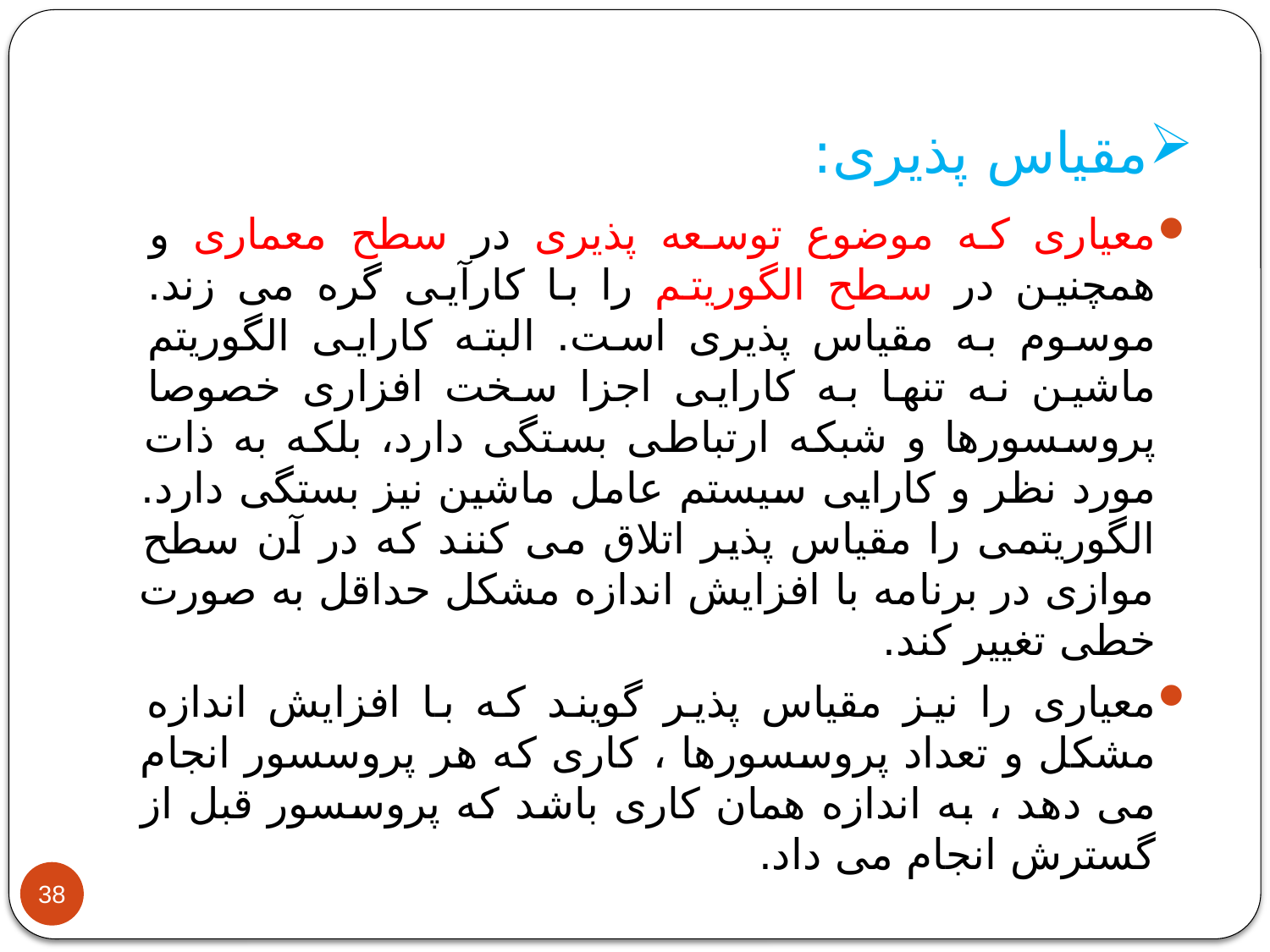

# مقیاس پذیری:
معیاری که موضوع توسعه پذیری در سطح معماری و همچنین در سطح الگوریتم را با کارآیی گره می زند. موسوم به مقیاس پذیری است. البته کارایی الگوریتم ماشین نه تنها به کارایی اجزا سخت افزاری خصوصا پروسسورها و شبکه ارتباطی بستگی دارد، بلکه به ذات مورد نظر و کارایی سیستم عامل ماشین نیز بستگی دارد. الگوریتمی را مقیاس پذیر اتلاق می کنند که در آن سطح موازی در برنامه با افزایش اندازه مشکل حداقل به صورت خطی تغییر کند.
معیاری را نیز مقیاس پذیر گویند که با افزایش اندازه مشکل و تعداد پروسسورها ، کاری که هر پروسسور انجام می دهد ، به اندازه همان کاری باشد که پروسسور قبل از گسترش انجام می داد.
38